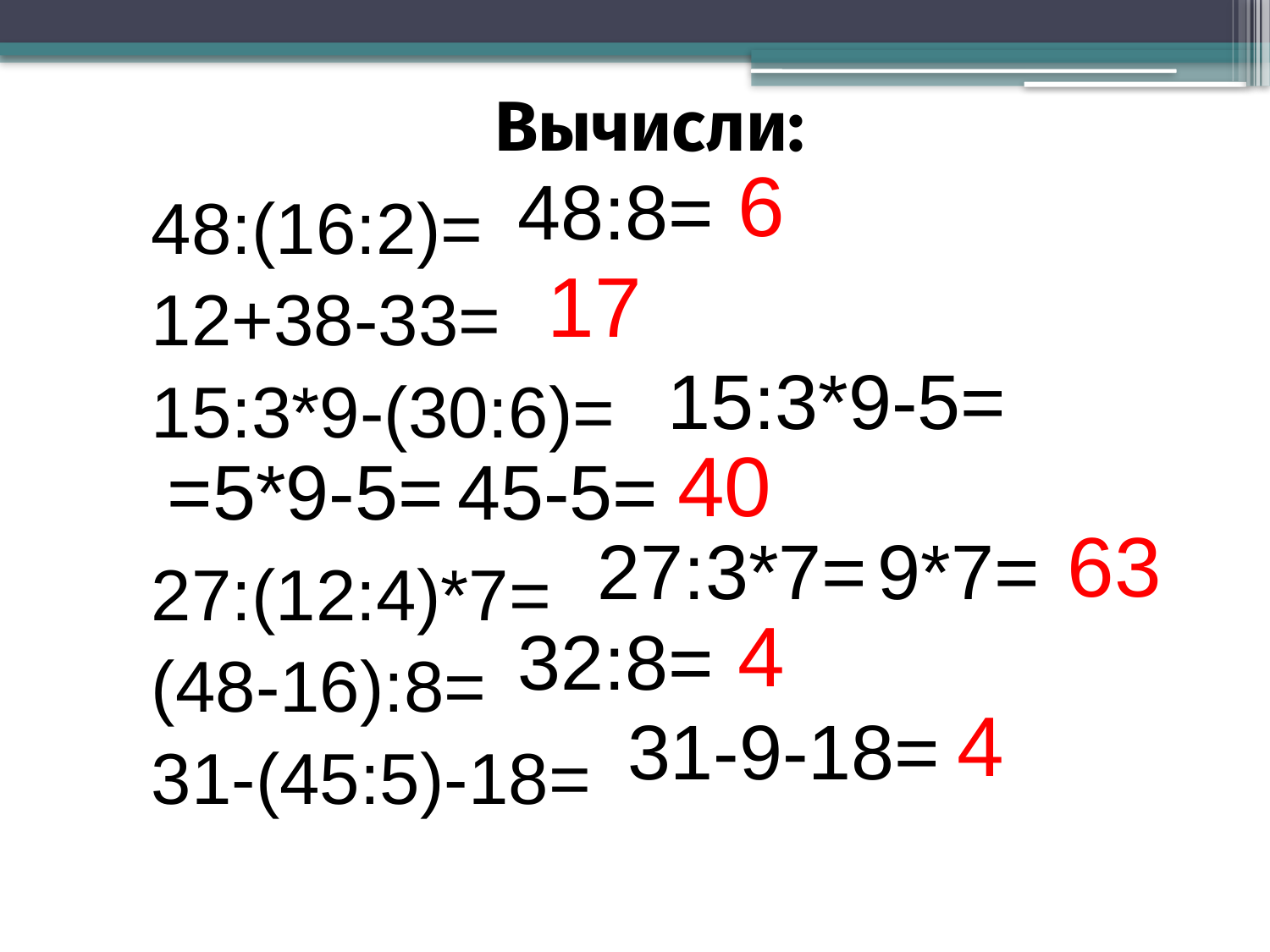

# Вычисли:
6
48:8=
48:(16:2)=
12+38-33=
15:3*9-(30:6)=

27:(12:4)*7=
(48-16):8=
31-(45:5)-18=

17
15:3*9-5=
40
=5*9-5=
45-5=
63
27:3*7=
9*7=
4
32:8=
4
31-9-18=